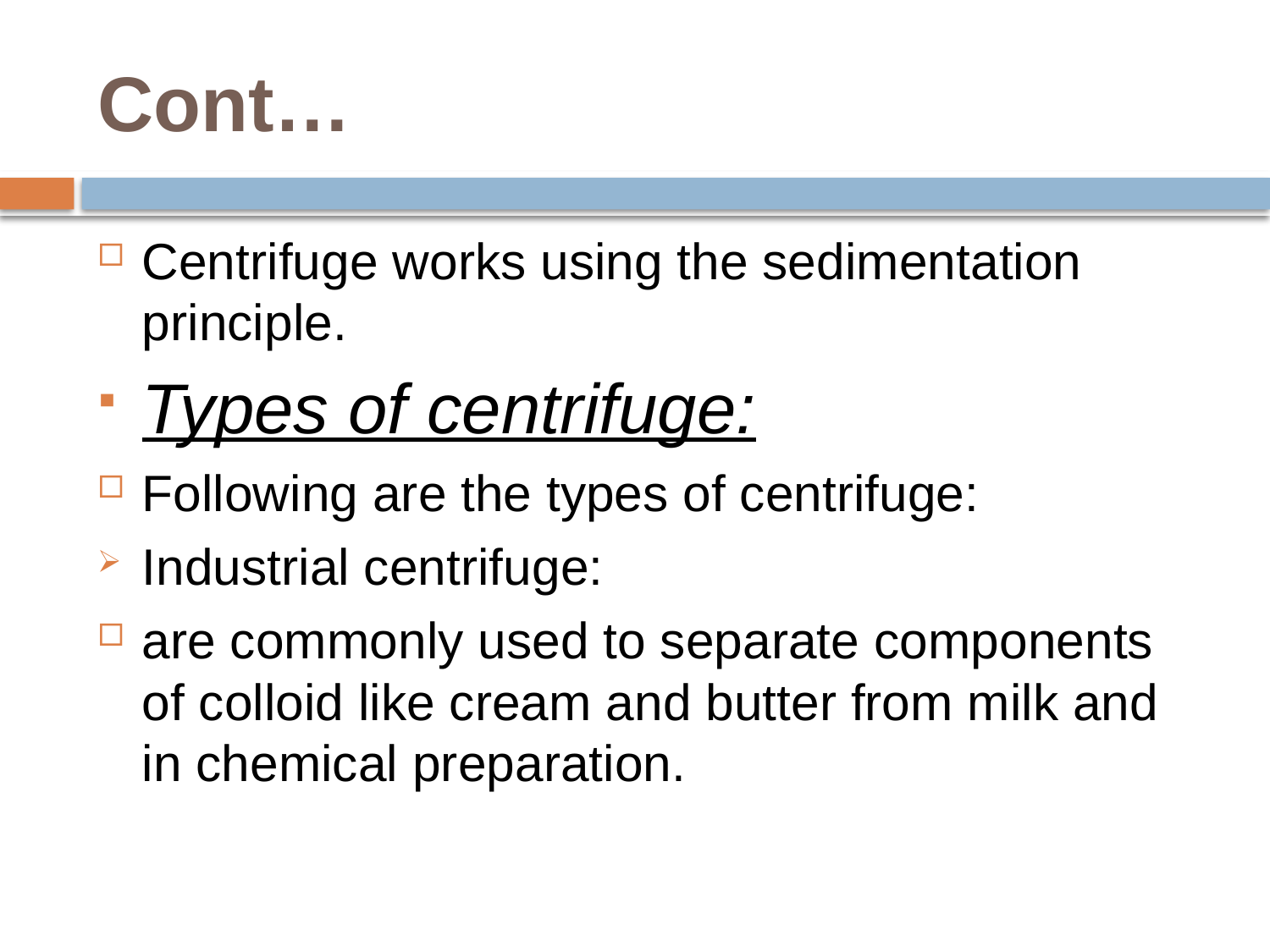

# Cont…
Centrifuge works using the sedimentation principle.
Types of centrifuge:
Following are the types of centrifuge:
Industrial centrifuge:
are commonly used to separate components of colloid like cream and butter from milk and in chemical preparation.